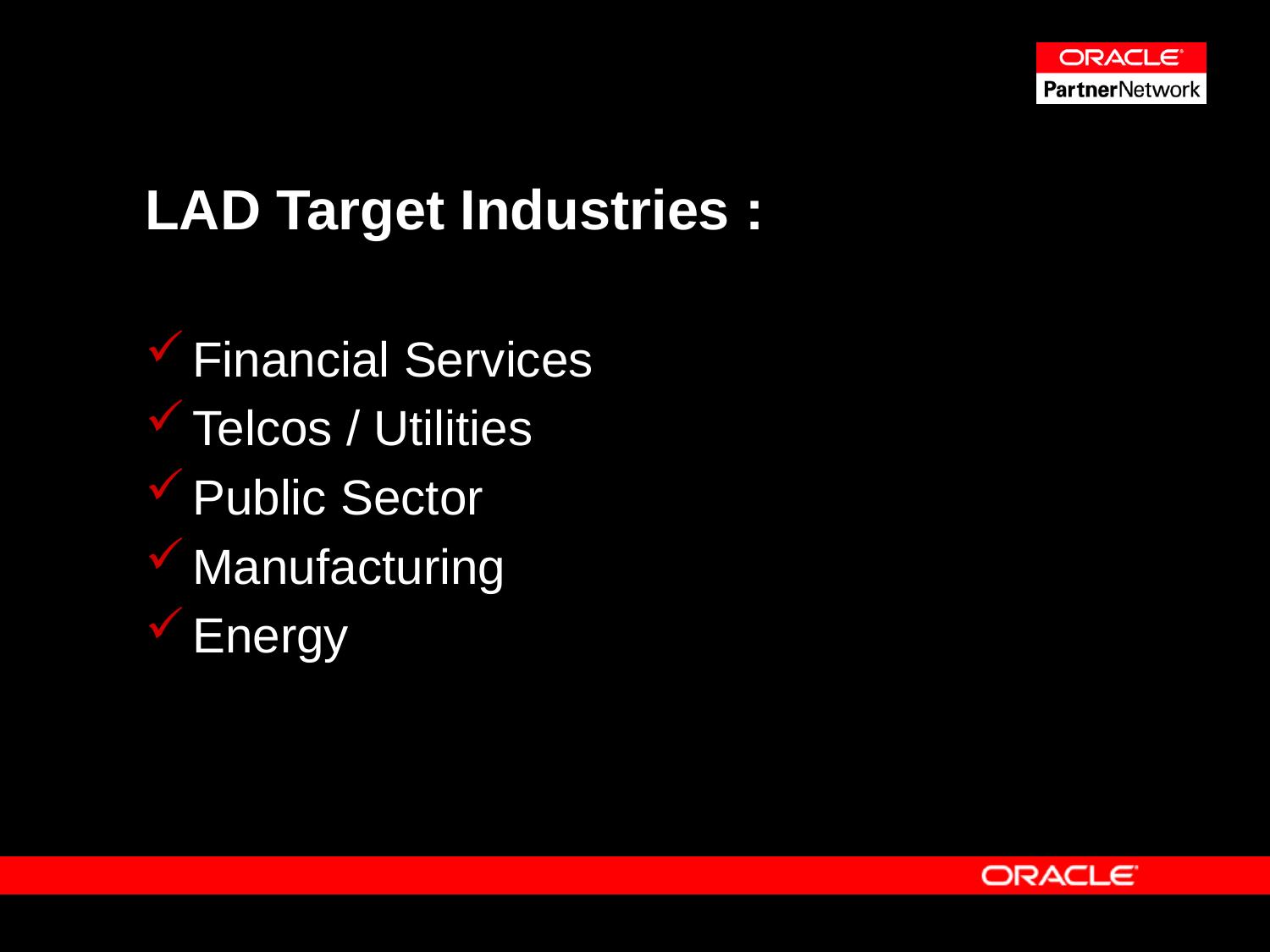

LAD Target Industries :
Financial Services
Telcos / Utilities
Public Sector
Manufacturing
Energy